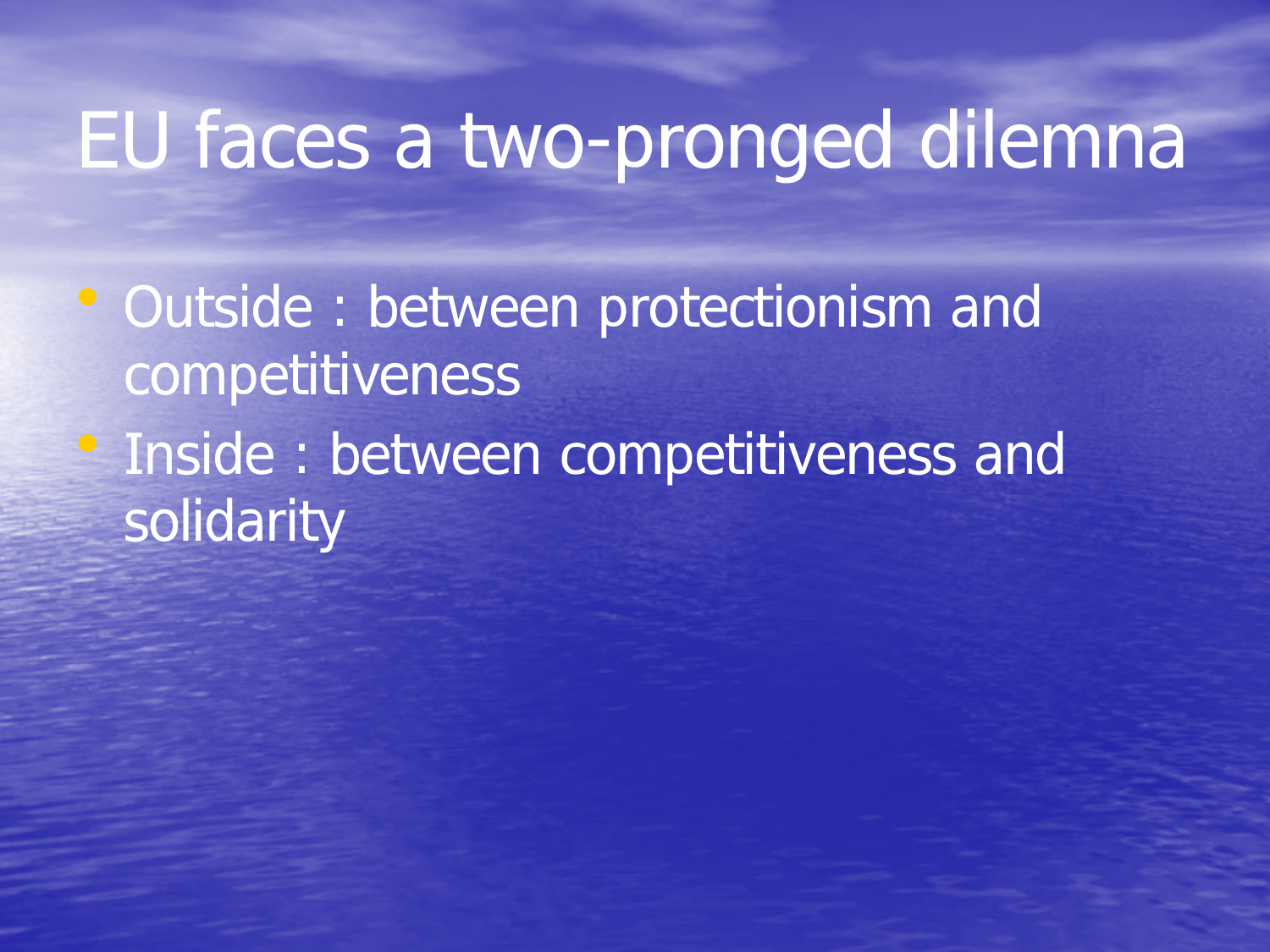

# EU faces a two-pronged dilemna
Outside : between protectionism and competitiveness
Inside : between competitiveness and solidarity